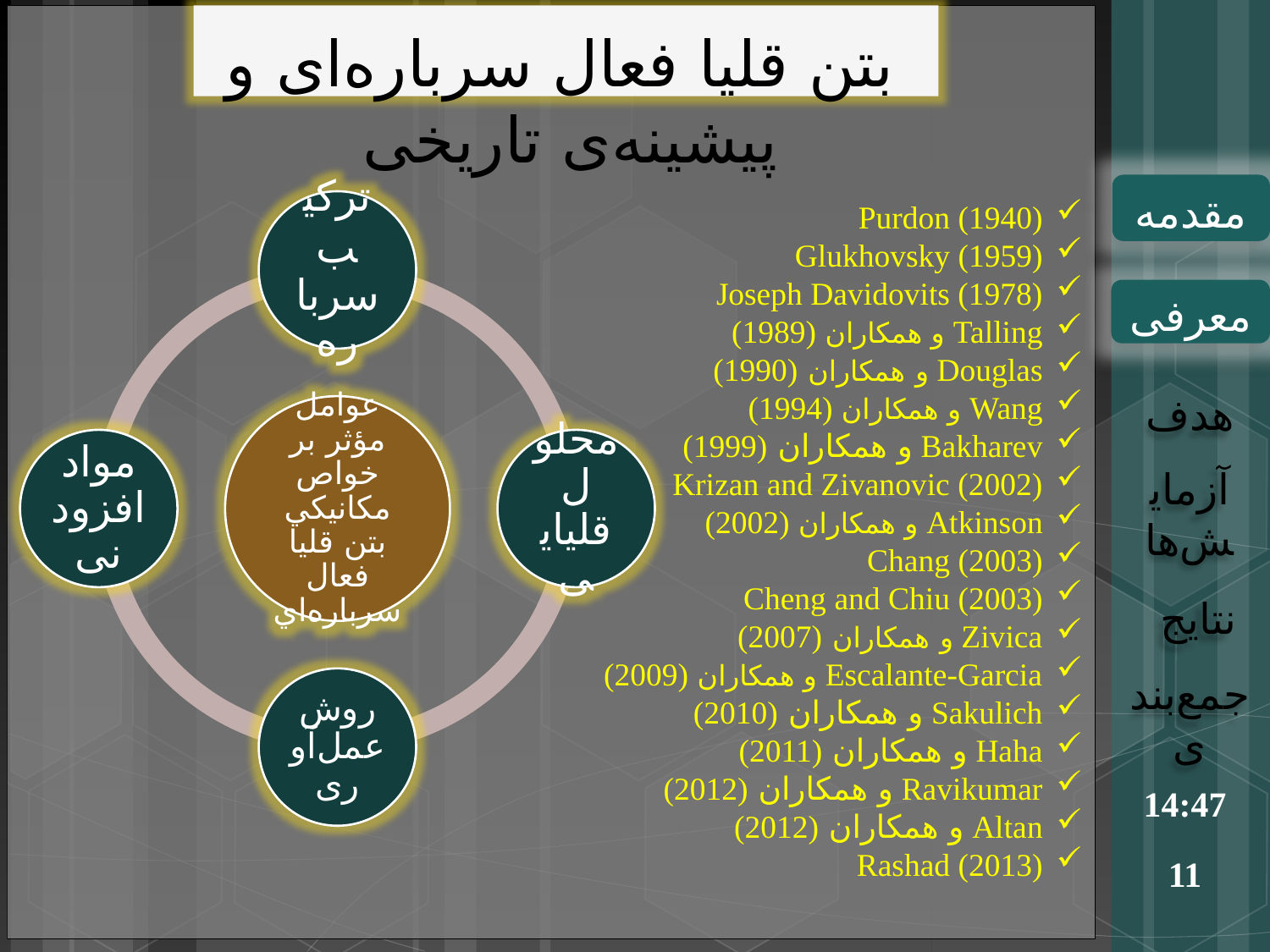

بتن قلیا فعال سرباره‌ای و پیشینه‌ی تاریخی
مقدمه
Purdon (1940)
Glukhovsky (1959)
Joseph Davidovits (1978)
Talling و همکاران (1989)
Douglas و همکاران (1990)
Wang و همکاران (1994)
Bakharev و همکاران (1999)
Krizan and Zivanovic (2002)
Atkinson و همکاران (2002)
Chang (2003)
Cheng and Chiu (2003)
Zivica و همکاران (2007)
Escalante-Garcia و همکاران (2009)
Sakulich و همکاران (2010)
Haha و همکاران (2011)
Ravikumar و همکاران (2012)
Altan و همکاران (2012)
Rashad (2013)

عوامل مؤثر بر خواص مکانيکي بتن قليا فعال سرباره‌اي
ترکیب سرباره
محلول قلیایی
روش عمل‌آوری
مواد افزودنی
معرفی
هدف
آزمایش‌ها
نتایج
جمع‌بندی